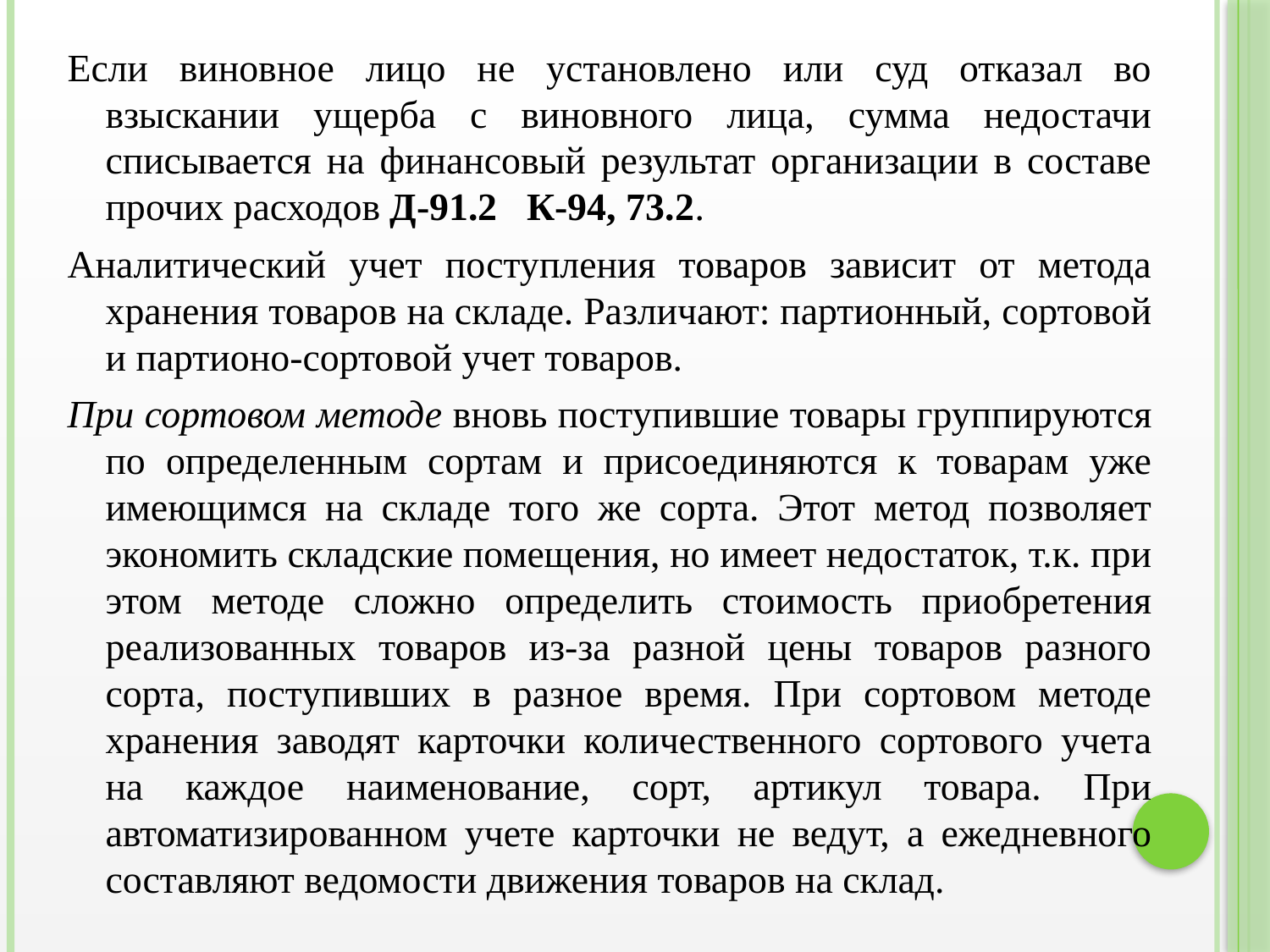

Если виновное лицо не установлено или суд отказал во взыскании ущерба с виновного лица, сумма недостачи списывается на финансовый результат организации в составе прочих расходов Д-91.2   К-94, 73.2.
Аналитический учет поступления товаров зависит от метода хранения товаров на складе. Различают: партионный, сортовой и партионо-сортовой учет товаров.
При сортовом методе вновь поступившие товары группируются по определенным сортам и присоединяются к товарам уже имеющимся на складе того же сорта. Этот метод позволяет экономить складские помещения, но имеет недостаток, т.к. при этом методе сложно определить стоимость приобретения реализованных товаров из-за разной цены товаров разного сорта, поступивших в разное время. При сортовом методе хранения заводят карточки количественного сортового учета на каждое наименование, сорт, артикул товара. При автоматизированном учете карточки не ведут, а ежедневного составляют ведомости движения товаров на склад.